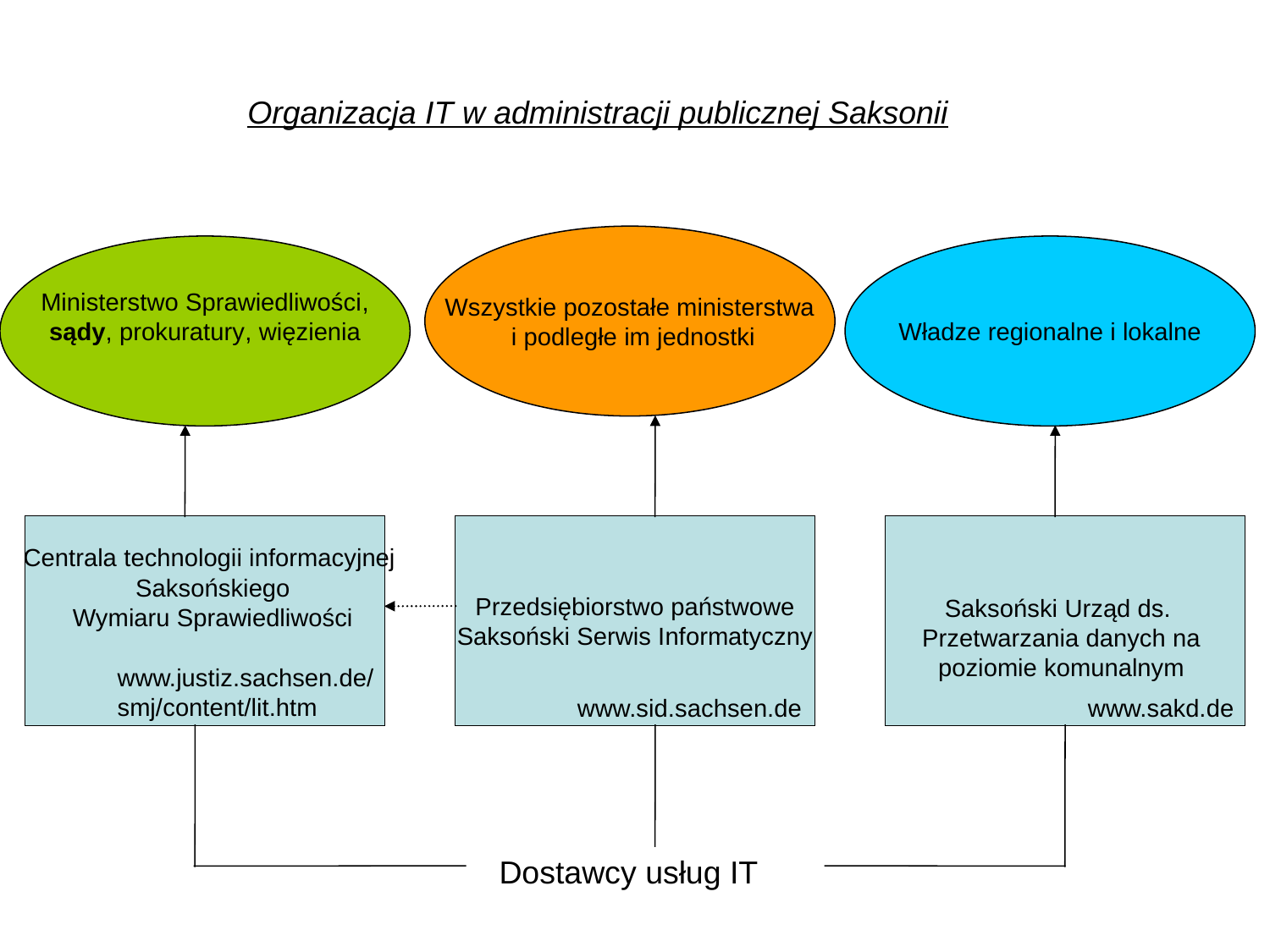

Organizacja IT w administracji publicznej Saksonii
Wszystkie pozostałe ministerstwa
 i podległe im jednostki
Ministerstwo Sprawiedliwości,
sądy, prokuratury, więzienia

Władze regionalne i lokalne

Przedsiębiorstwo państwowe
Saksoński Serwis Informatyczny

Centrala technologii informacyjnej
Saksońskiego
Wymiaru Sprawiedliwości
Saksoński Urząd ds.
Przetwarzania danych na poziomie komunalnym

www.justiz.sachsen.de/
smj/content/lit.htm
www.sid.sachsen.de
www.sakd.de

Dostawcy usług IT